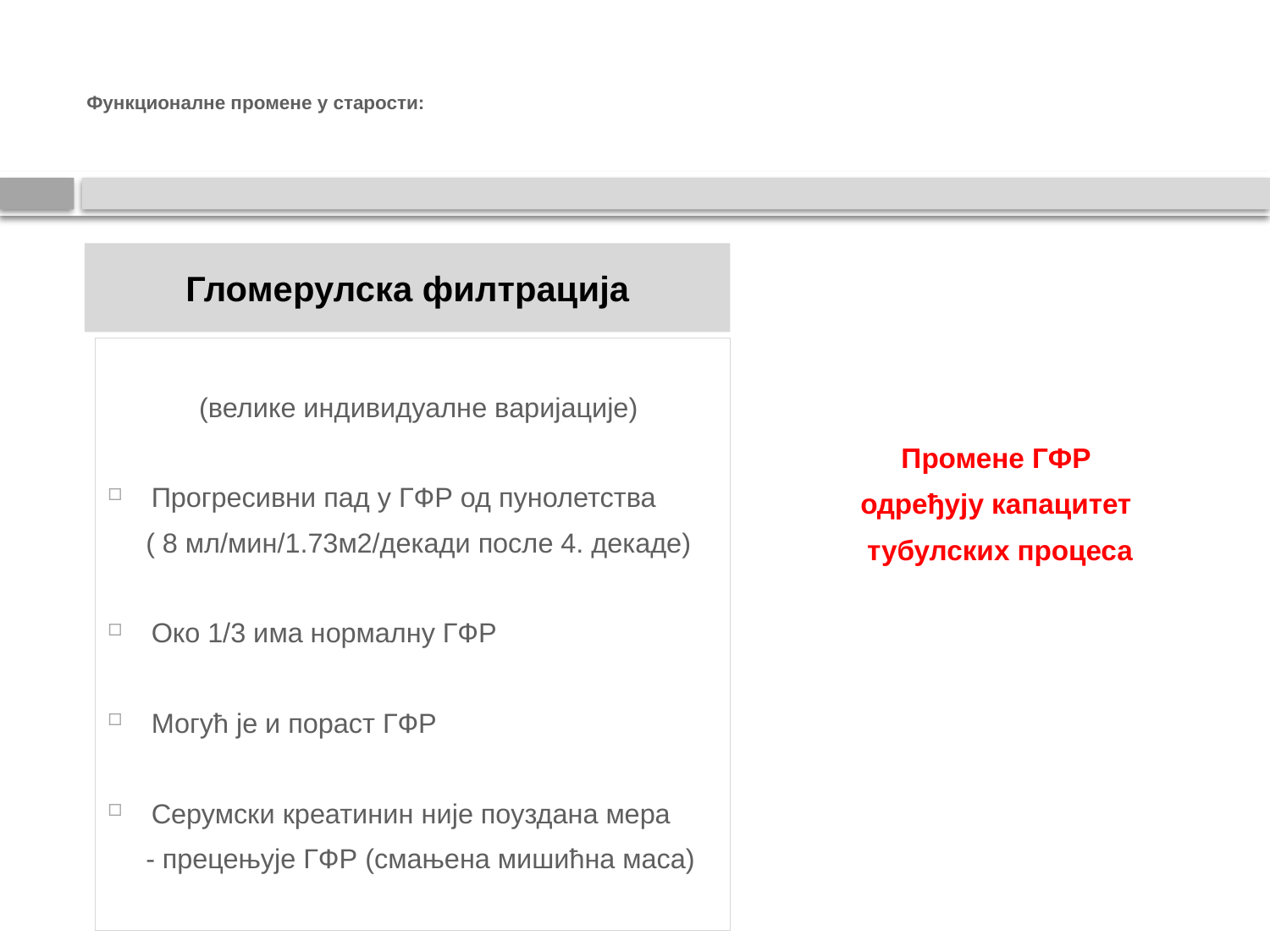

# Функционалне промене у старости:
Гломерулска филтрација

            (велике индивидуалне варијације)

Прогресивни пад у ГФР од пунолетства
     ( 8 мл/мин/1.73м2/декади после 4. декаде)

Око 1/3 има нормалну ГФР

Могућ је и пораст ГФР

Серумски креатинин није поуздана мера
     - прецењује ГФР (смањена мишићна маса)

Промене ГФР
одређују капацитет
тубулских процеса